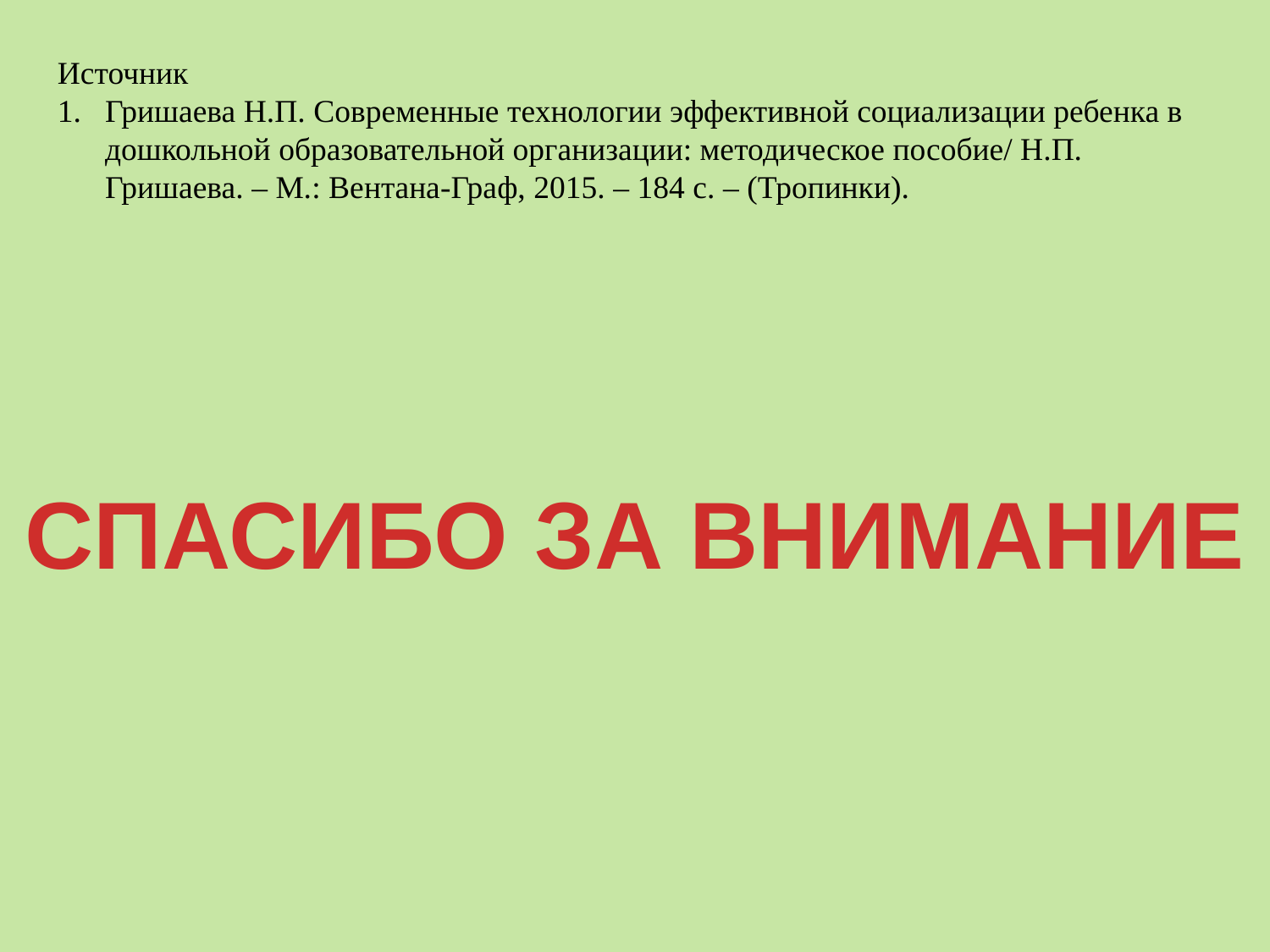

Источник
Гришаева Н.П. Современные технологии эффективной социализации ребенка в дошкольной образовательной организации: методическое пособие/ Н.П. Гришаева. – М.: Вентана-Граф, 2015. – 184 с. – (Тропинки).
СПАСИБО ЗА ВНИМАНИЕ